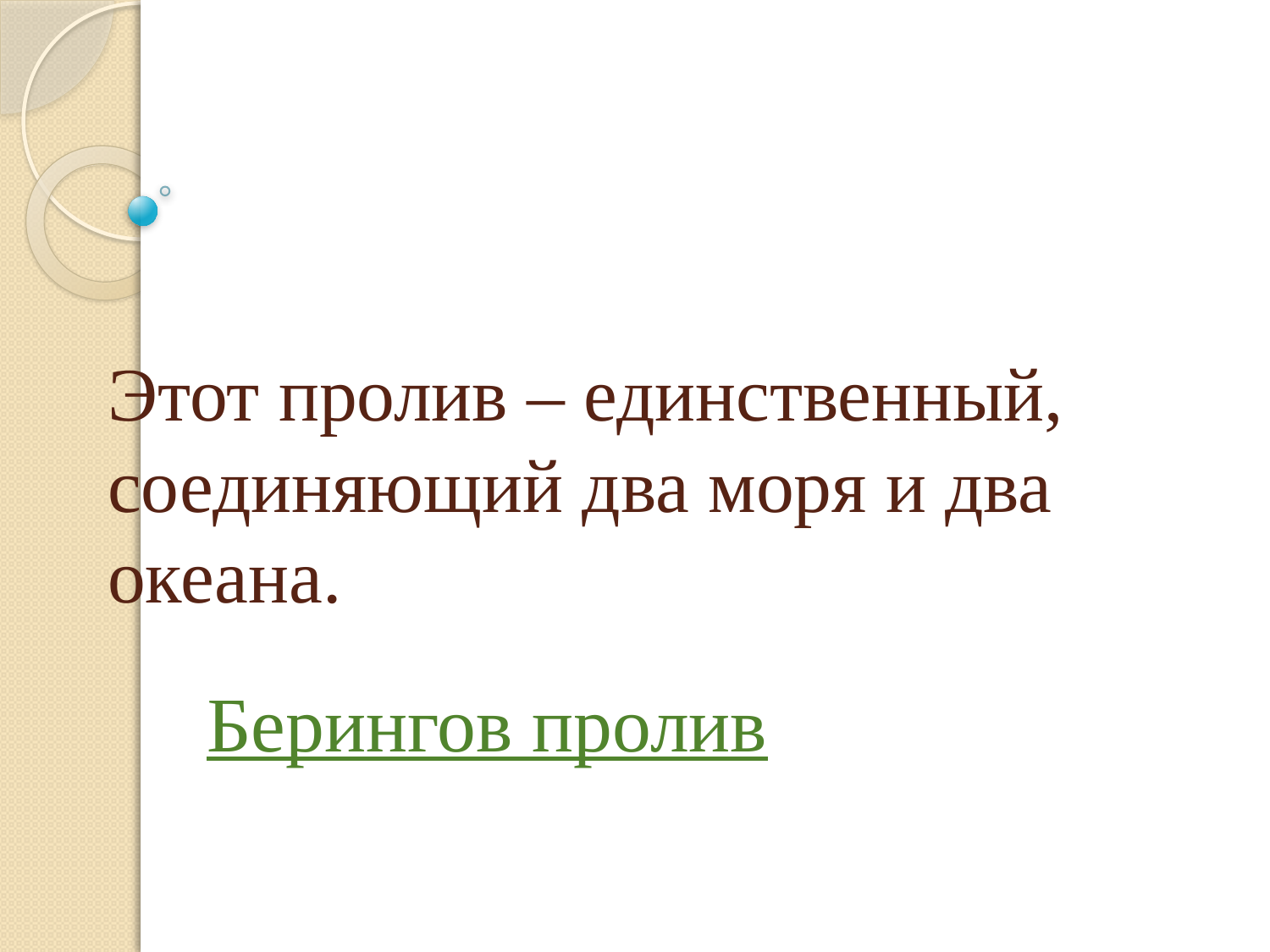

# Этот пролив – единственный, соединяющий два моря и два океана.
Берингов пролив